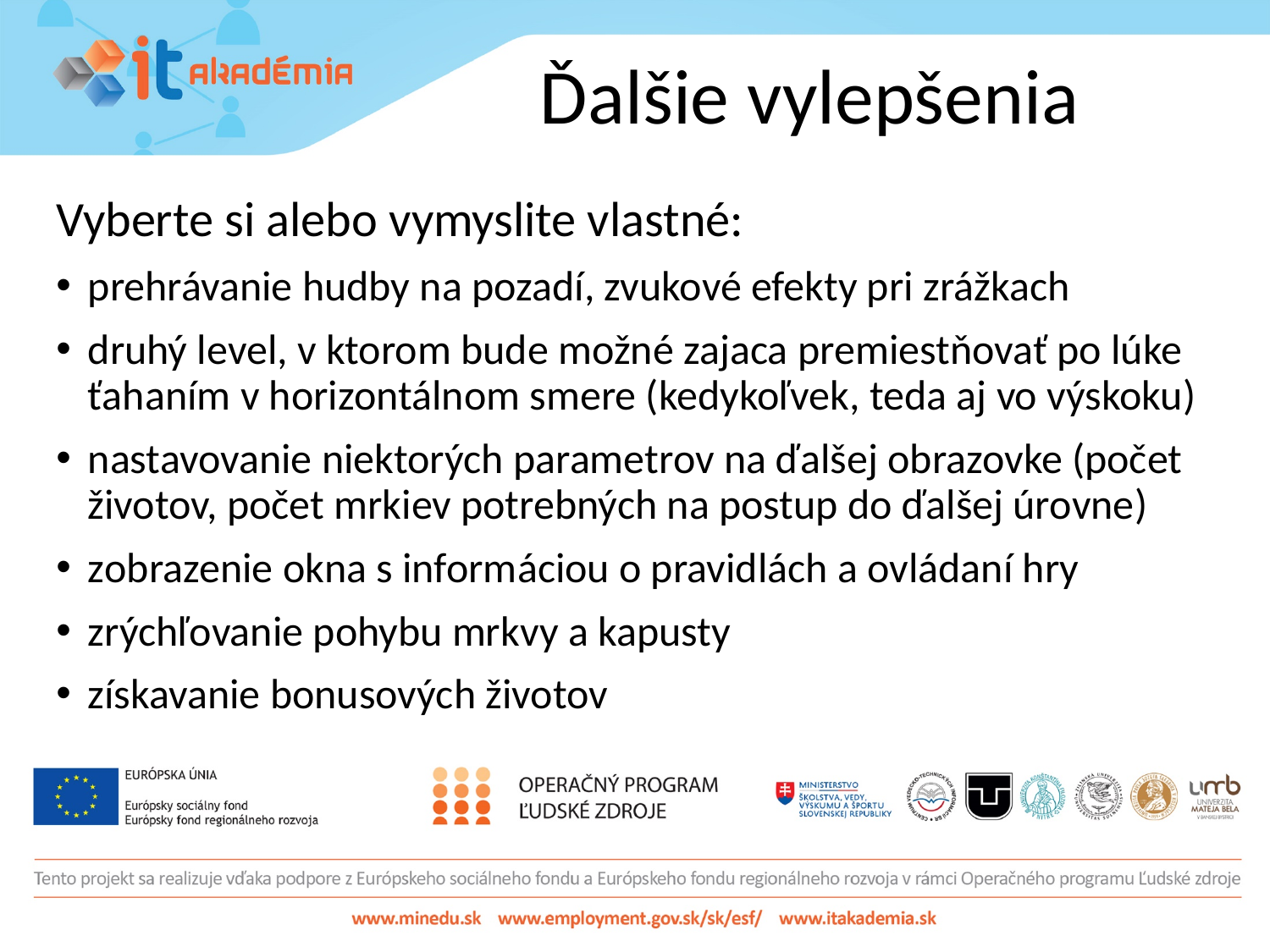

# Ďalšie vylepšenia
Vyberte si alebo vymyslite vlastné:
prehrávanie hudby na pozadí, zvukové efekty pri zrážkach
druhý level, v ktorom bude možné zajaca premiestňovať po lúke ťahaním v horizontálnom smere (kedykoľvek, teda aj vo výskoku)
nastavovanie niektorých parametrov na ďalšej obrazovke (počet životov, počet mrkiev potrebných na postup do ďalšej úrovne)
zobrazenie okna s informáciou o pravidlách a ovládaní hry
zrýchľovanie pohybu mrkvy a kapusty
získavanie bonusových životov